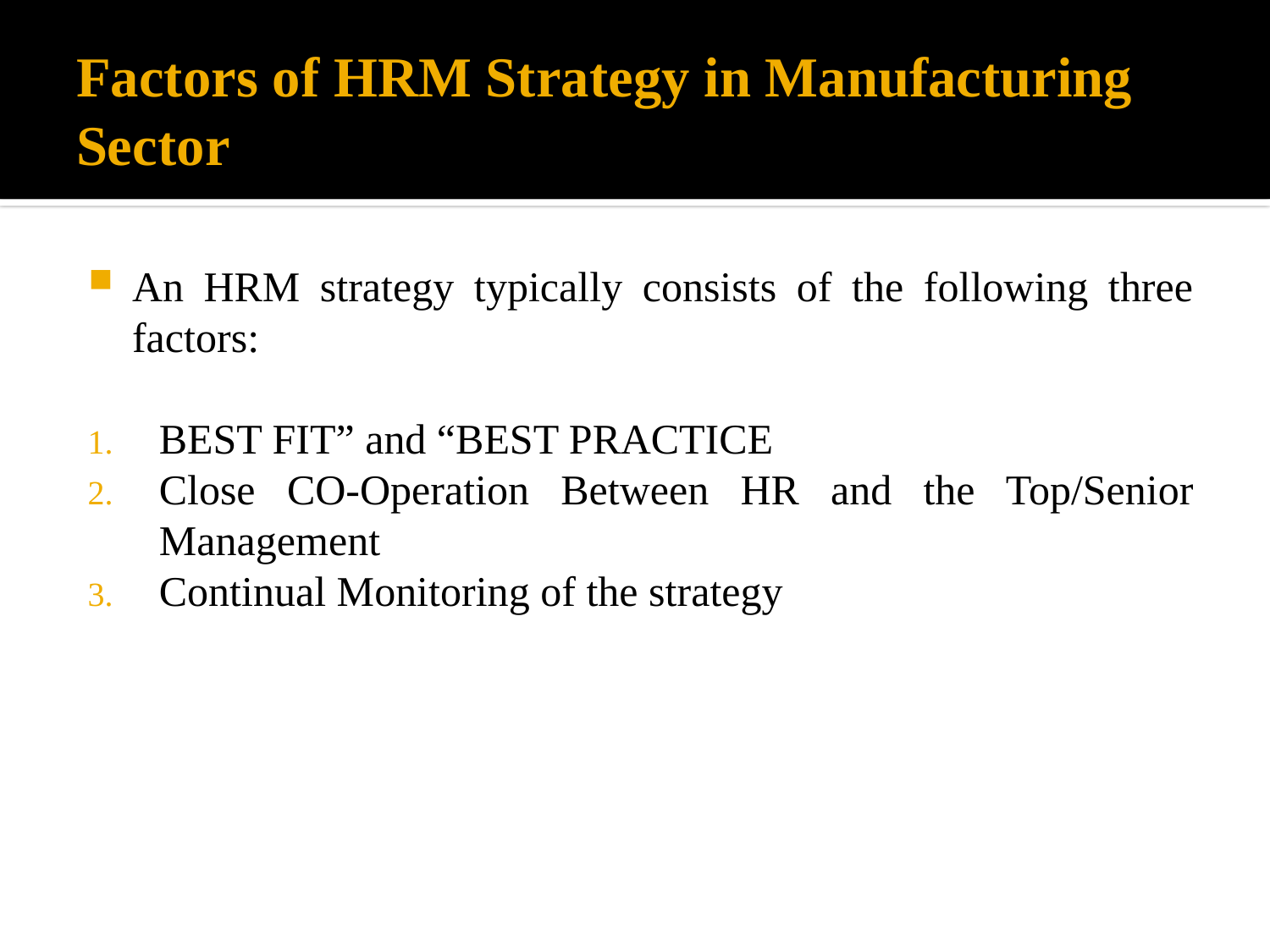

# Factors of HRM Strategy in Manufacturing Sector
An HRM strategy typically consists of the following three factors:

BEST FIT” and “BEST PRACTICE
Close CO-Operation Between HR and the Top/Senior Management
Continual Monitoring of the strategy